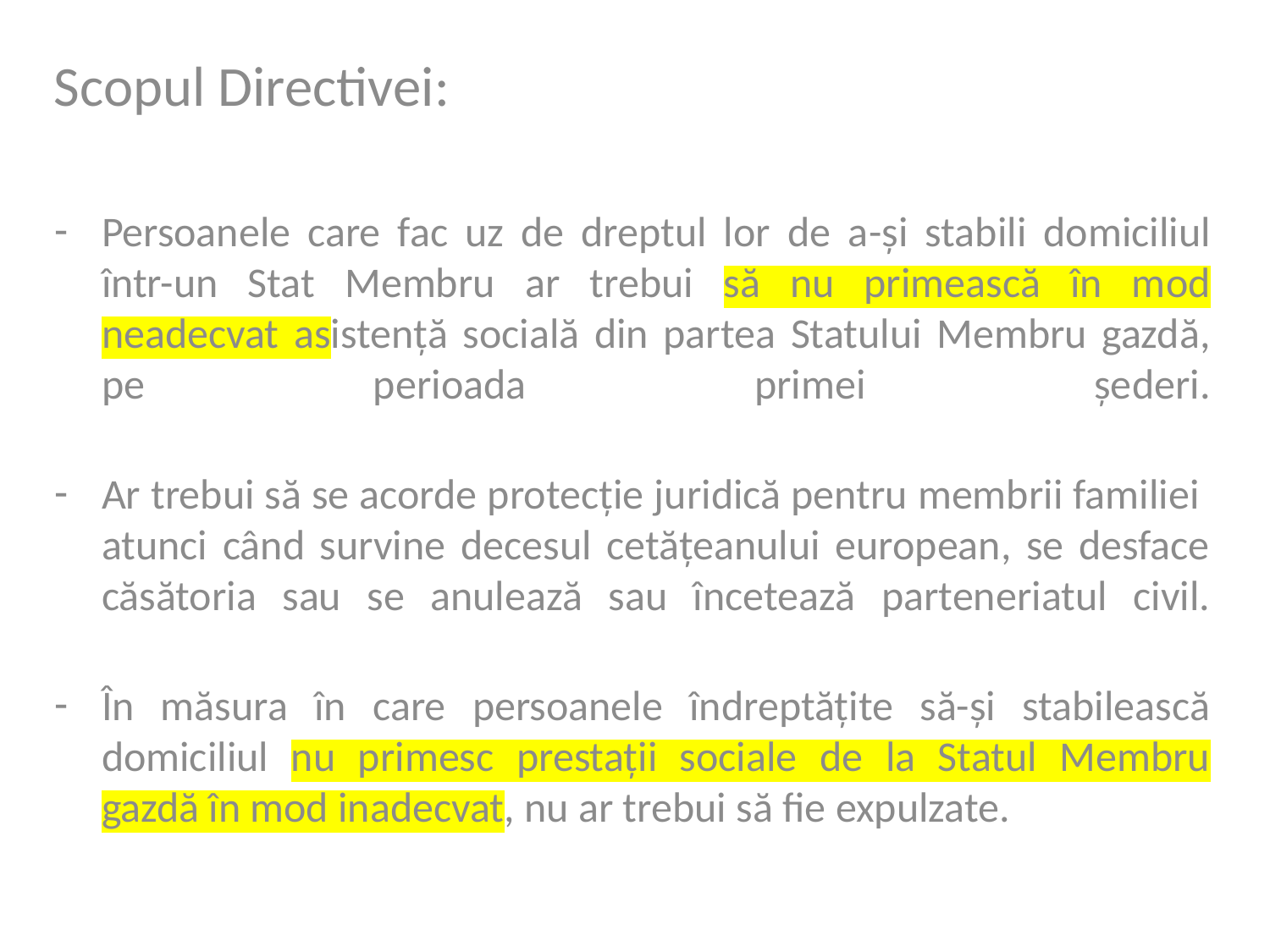

Scopul Directivei:

Persoanele care fac uz de dreptul lor de a-și stabili domiciliul într-un Stat Membru ar trebui să nu primească în mod neadecvat asistență socială din partea Statului Membru gazdă, pe perioada primei șederi.
Ar trebui să se acorde protecție juridică pentru membrii familiei  atunci când survine decesul cetățeanului european, se desface căsătoria sau se anulează sau încetează parteneriatul civil.
În măsura în care persoanele îndreptățite să-și stabilească domiciliul nu primesc prestații sociale de la Statul Membru gazdă în mod inadecvat, nu ar trebui să fie expulzate.